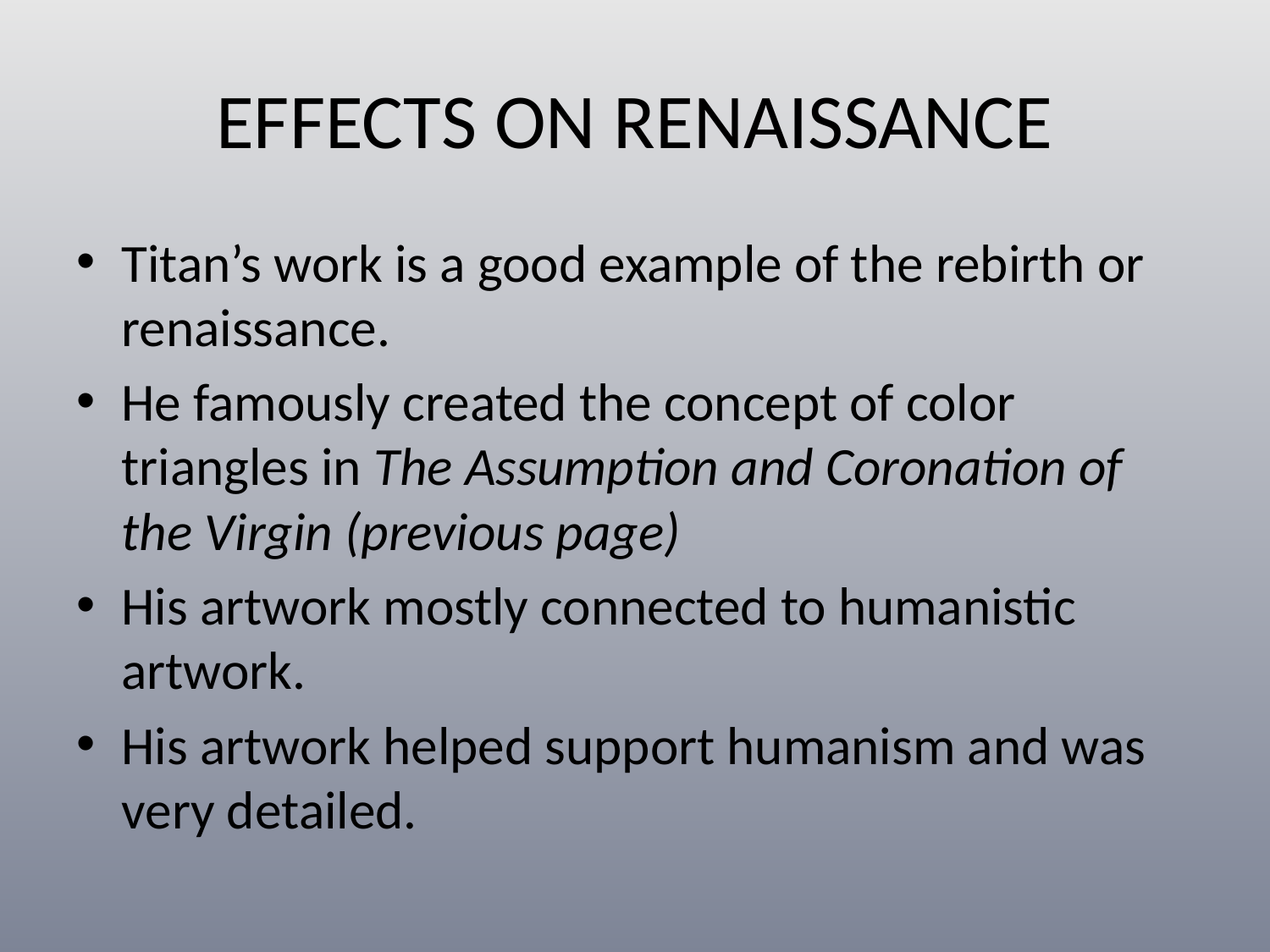

# EFFECTS ON RENAISSANCE
Titan’s work is a good example of the rebirth or renaissance.
He famously created the concept of color triangles in The Assumption and Coronation of the Virgin (previous page)
His artwork mostly connected to humanistic artwork.
His artwork helped support humanism and was very detailed.